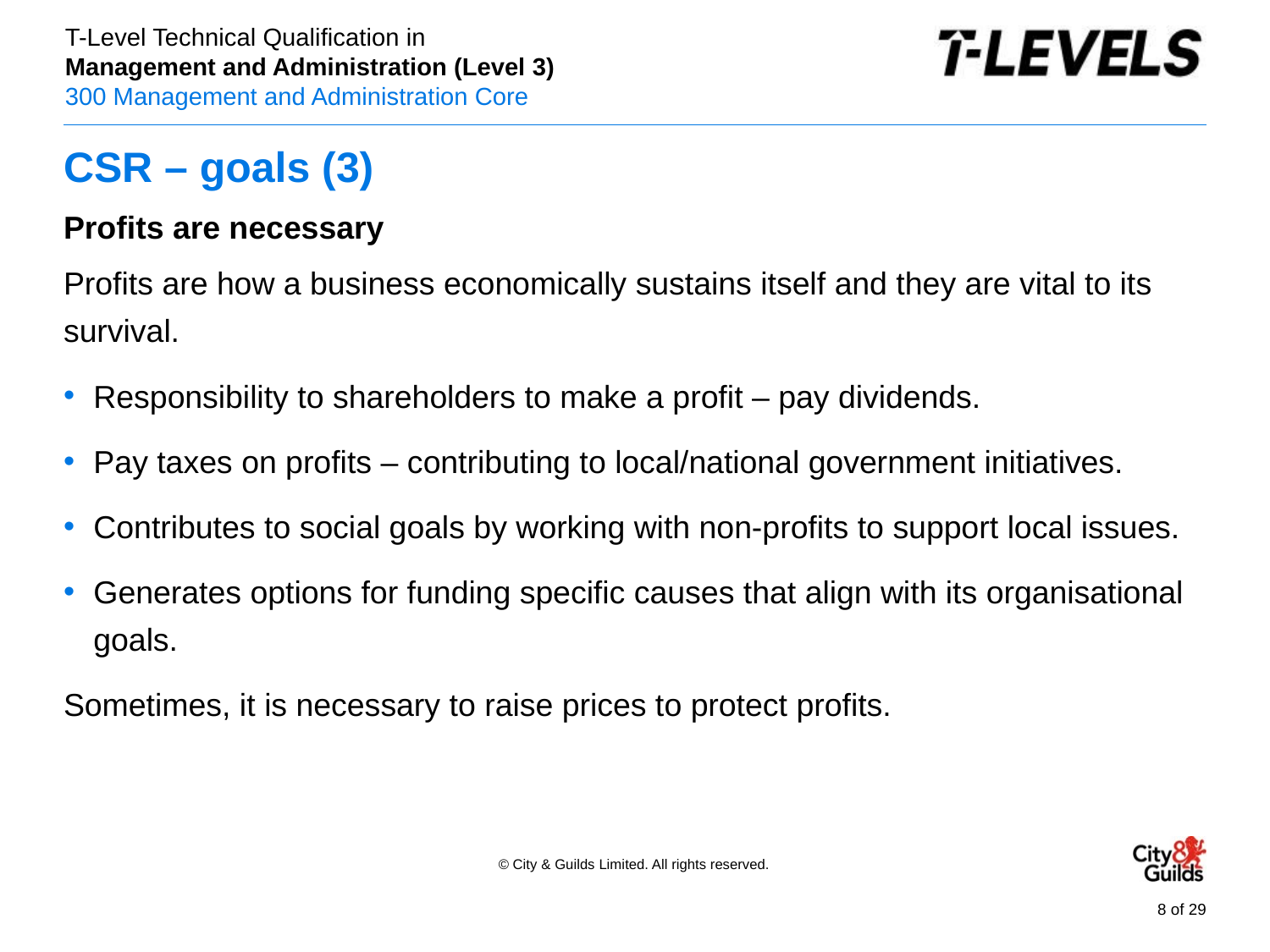

# CSR – goals (3)
Profits are necessary
Profits are how a business economically sustains itself and they are vital to its survival.
Responsibility to shareholders to make a profit – pay dividends.
Pay taxes on profits – contributing to local/national government initiatives.
Contributes to social goals by working with non-profits to support local issues.
Generates options for funding specific causes that align with its organisational goals.
Sometimes, it is necessary to raise prices to protect profits.